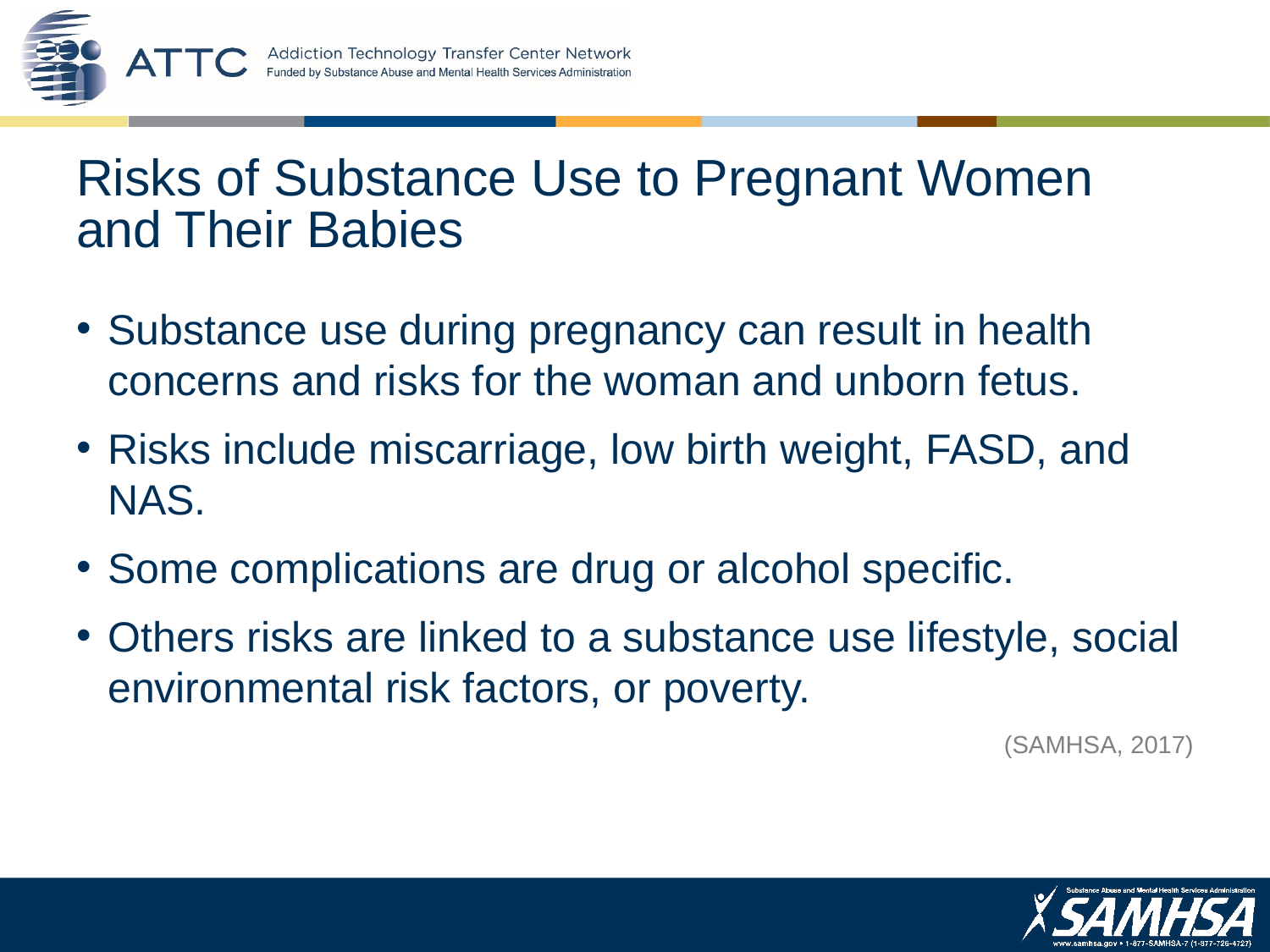

# Risks of Substance Use to Pregnant Women and Their Babies
Substance use during pregnancy can result in health concerns and risks for the woman and unborn fetus.
Risks include miscarriage, low birth weight, FASD, and NAS.
Some complications are drug or alcohol specific.
Others risks are linked to a substance use lifestyle, social environmental risk factors, or poverty.
(SAMHSA, 2017)